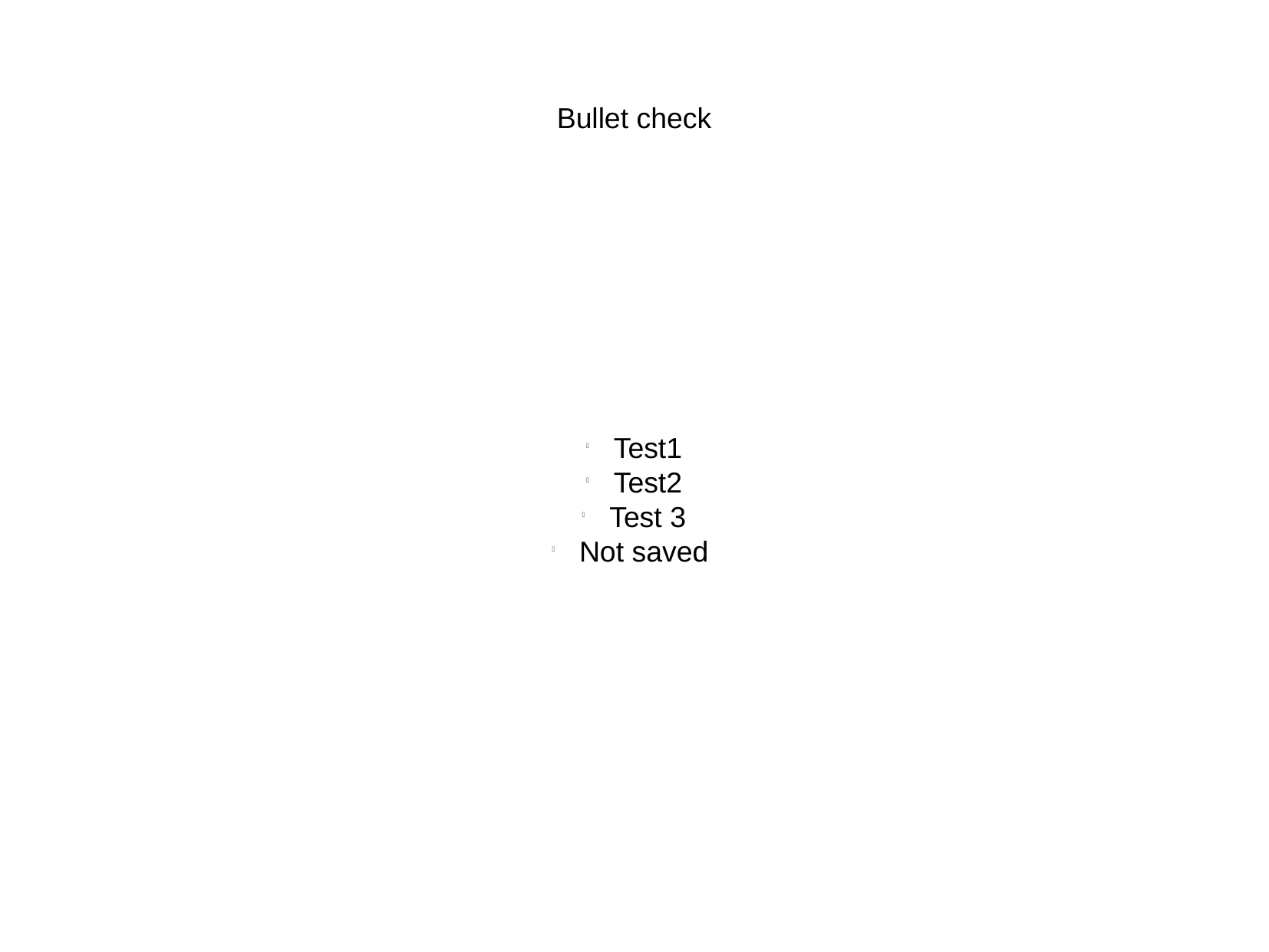

Bullet check
Test1
Test2
Test 3
Not saved